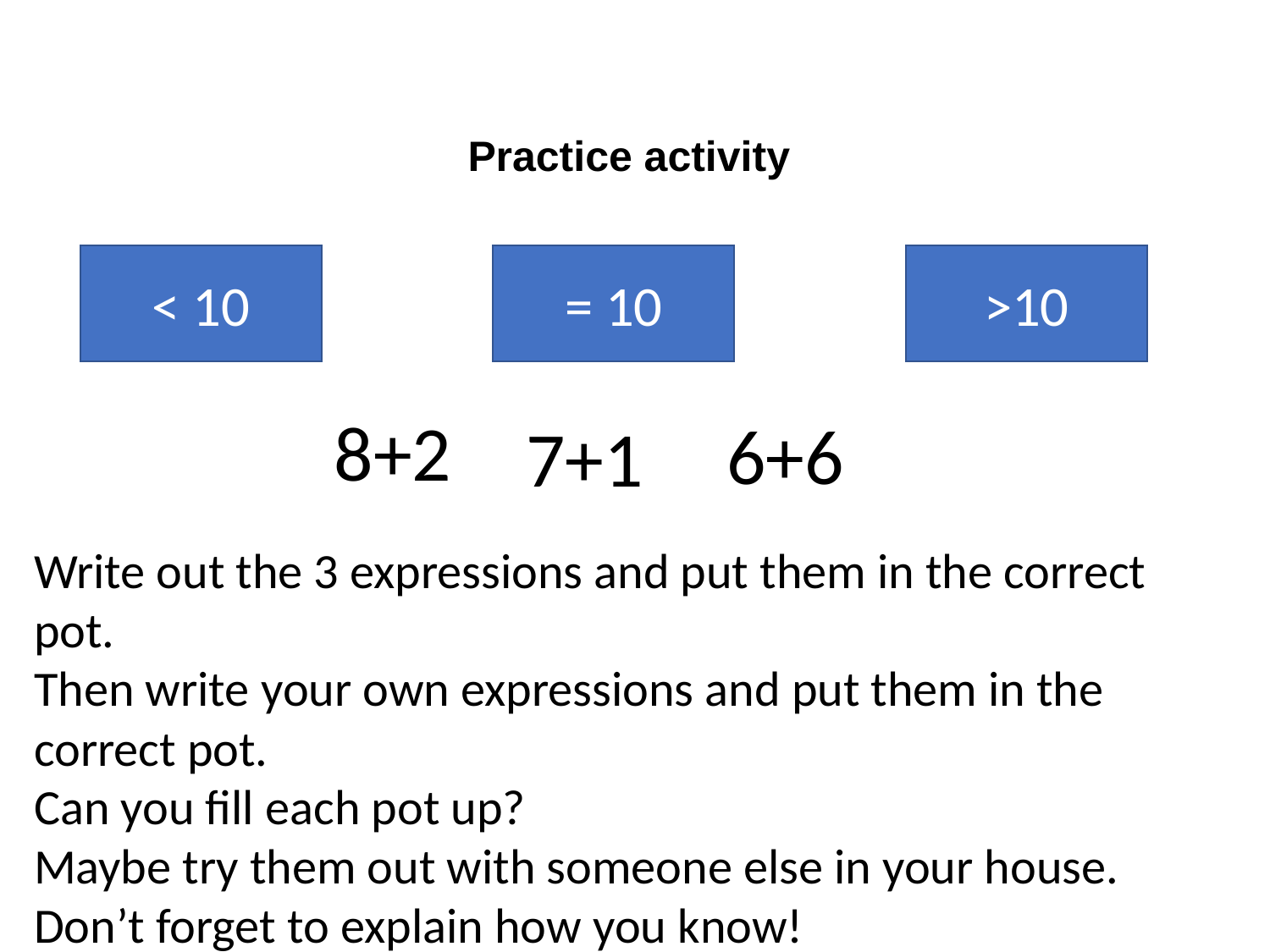

Practice activity
< 10
= 10
>10
8+2
6+6
7+1
Write out the 3 expressions and put them in the correct pot.
Then write your own expressions and put them in the correct pot.
Can you fill each pot up?
Maybe try them out with someone else in your house. Don’t forget to explain how you know!